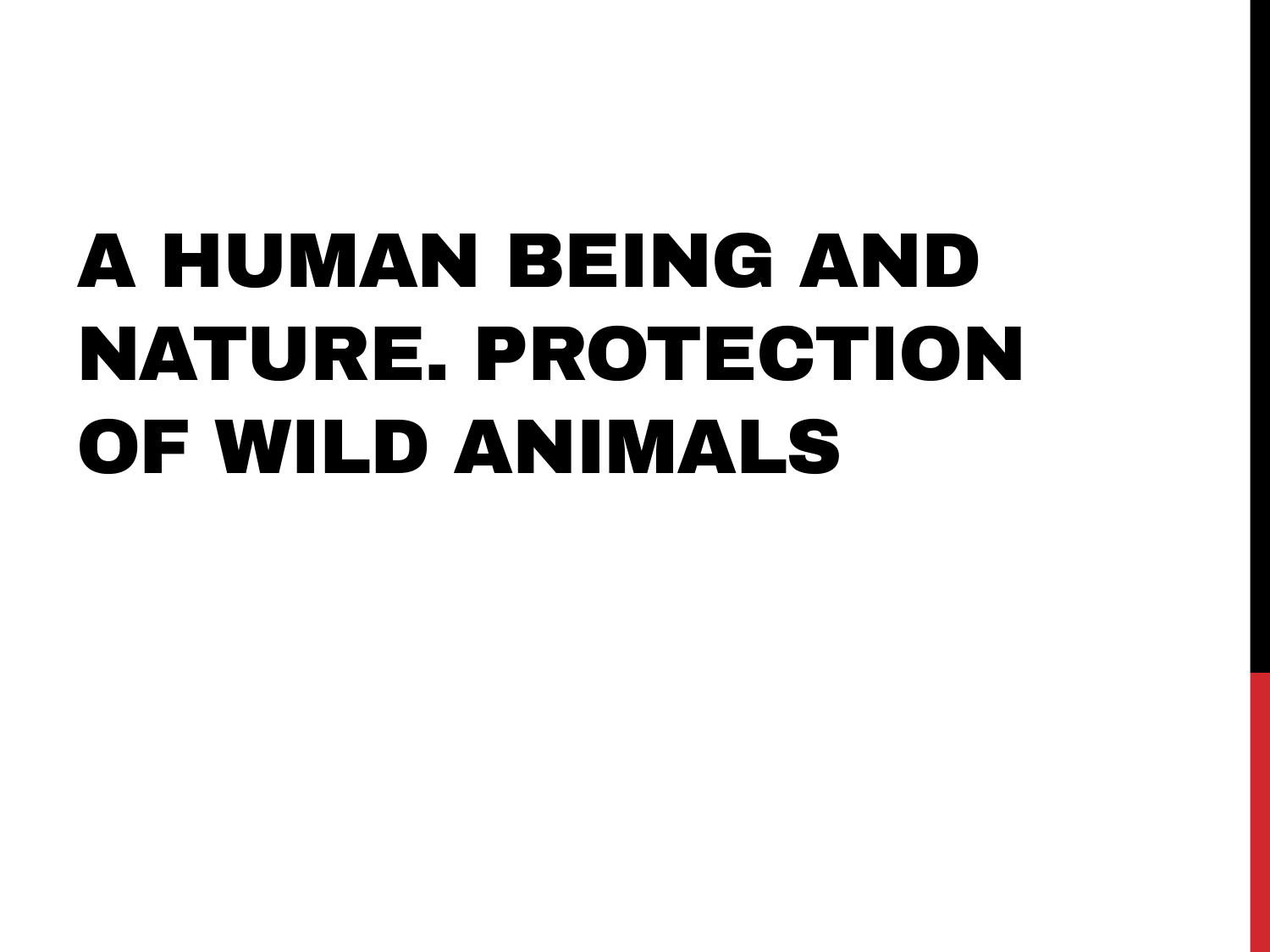

# A human being and nature. Protection of wild animals